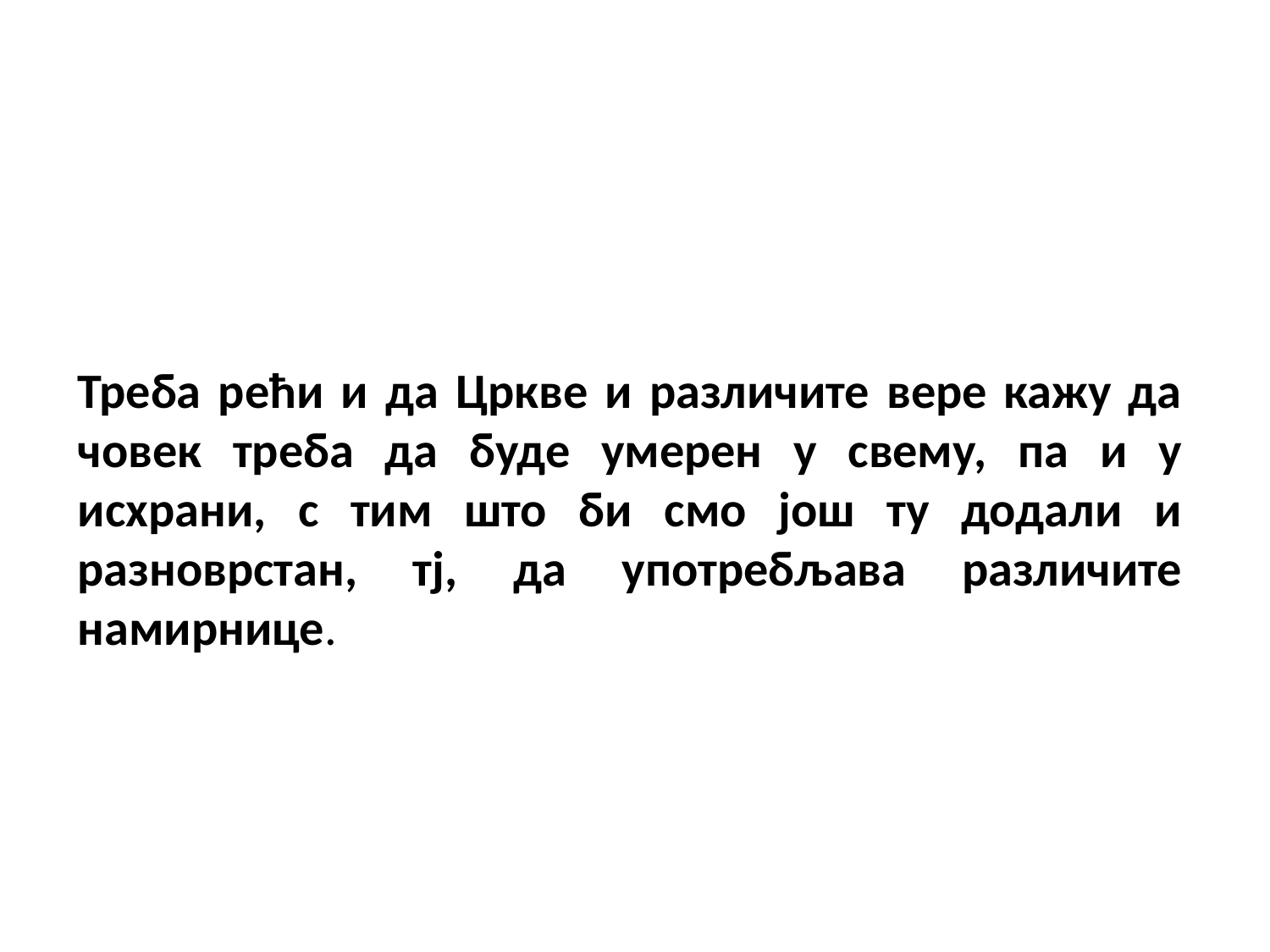

Треба рећи и да Цркве и различите вере кажу да човек треба да буде умерен у свему, па и у исхрани, с тим што би смо још ту додали и разноврстан, тј, да употребљава различите намирнице.